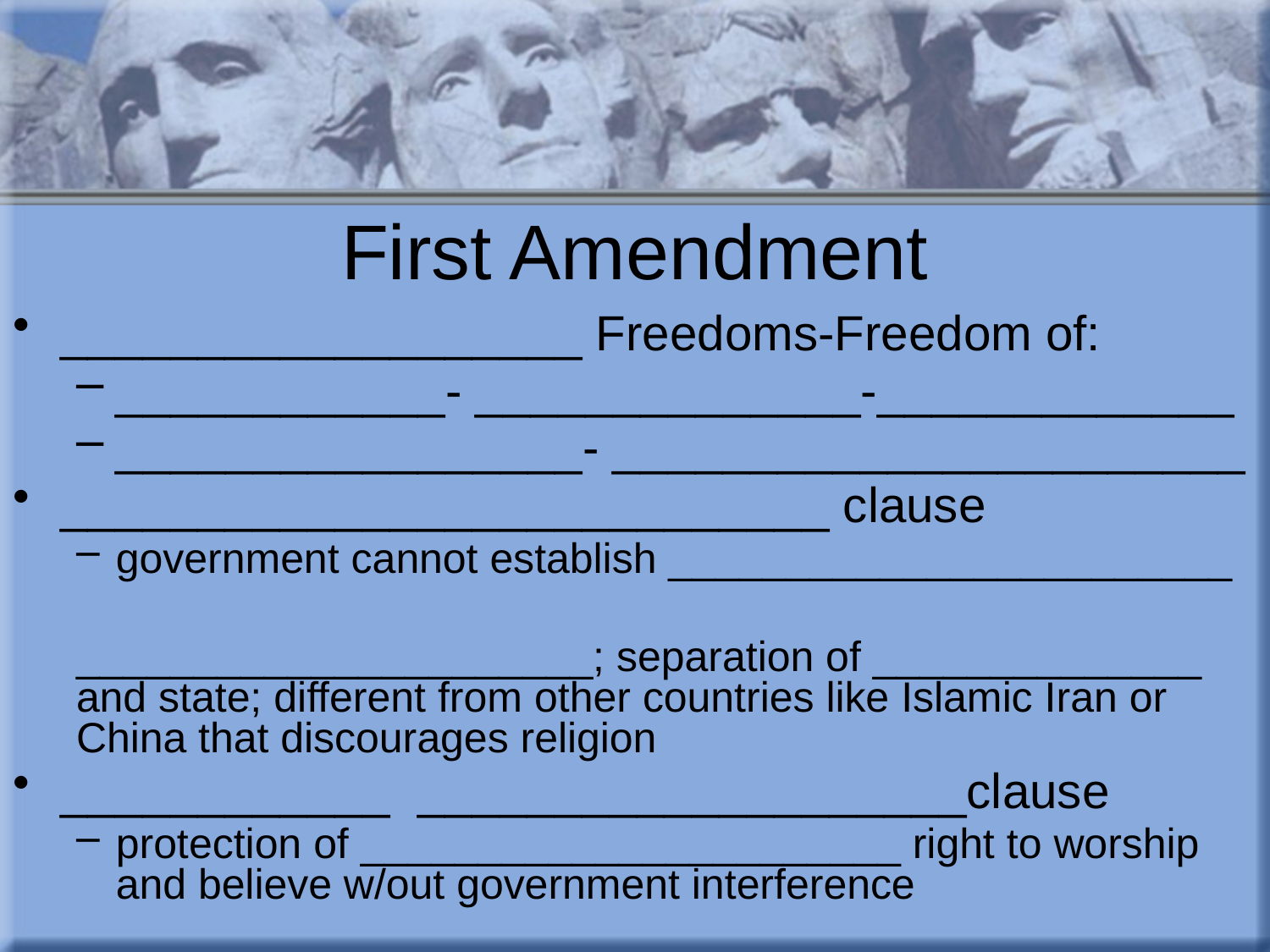

# First Amendment
___________________ Freedoms-Freedom of:
____________- ______________-_____________
_________________- _______________________
____________________________ clause
government cannot establish ________________________

______________________; separation of ______________ and state; different from other countries like Islamic Iran or China that discourages religion
____________  ____________________clause
protection of _______________________ right to worship and believe w/out government interference